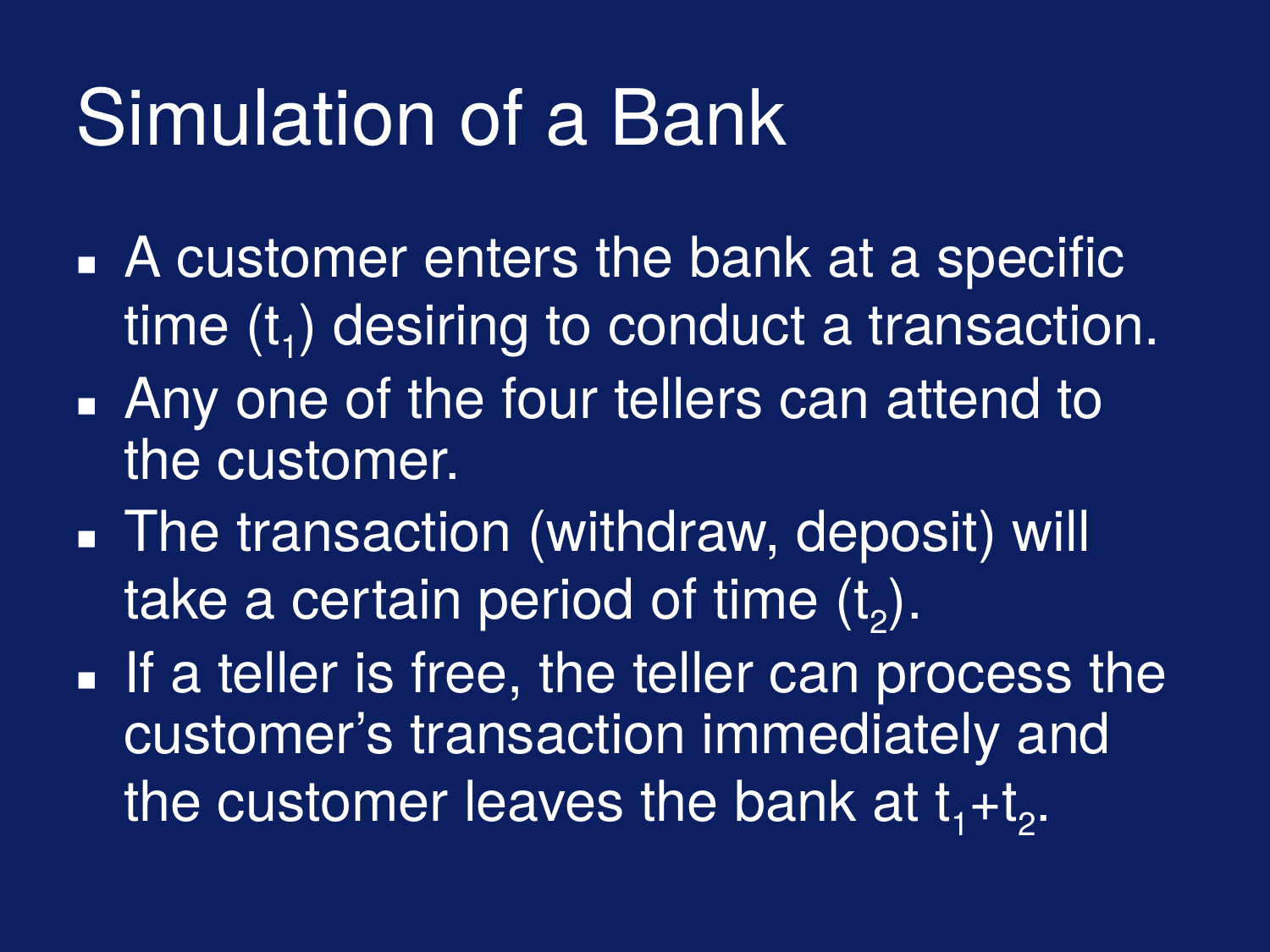

# Simulation of a Bank
A customer enters the bank at a specific time (t1) desiring to conduct a transaction.
Any one of the four tellers can attend to the customer.
The transaction (withdraw, deposit) will take a certain period of time (t2).
If a teller is free, the teller can process the customer’s transaction immediately and the customer leaves the bank at t1+t2.